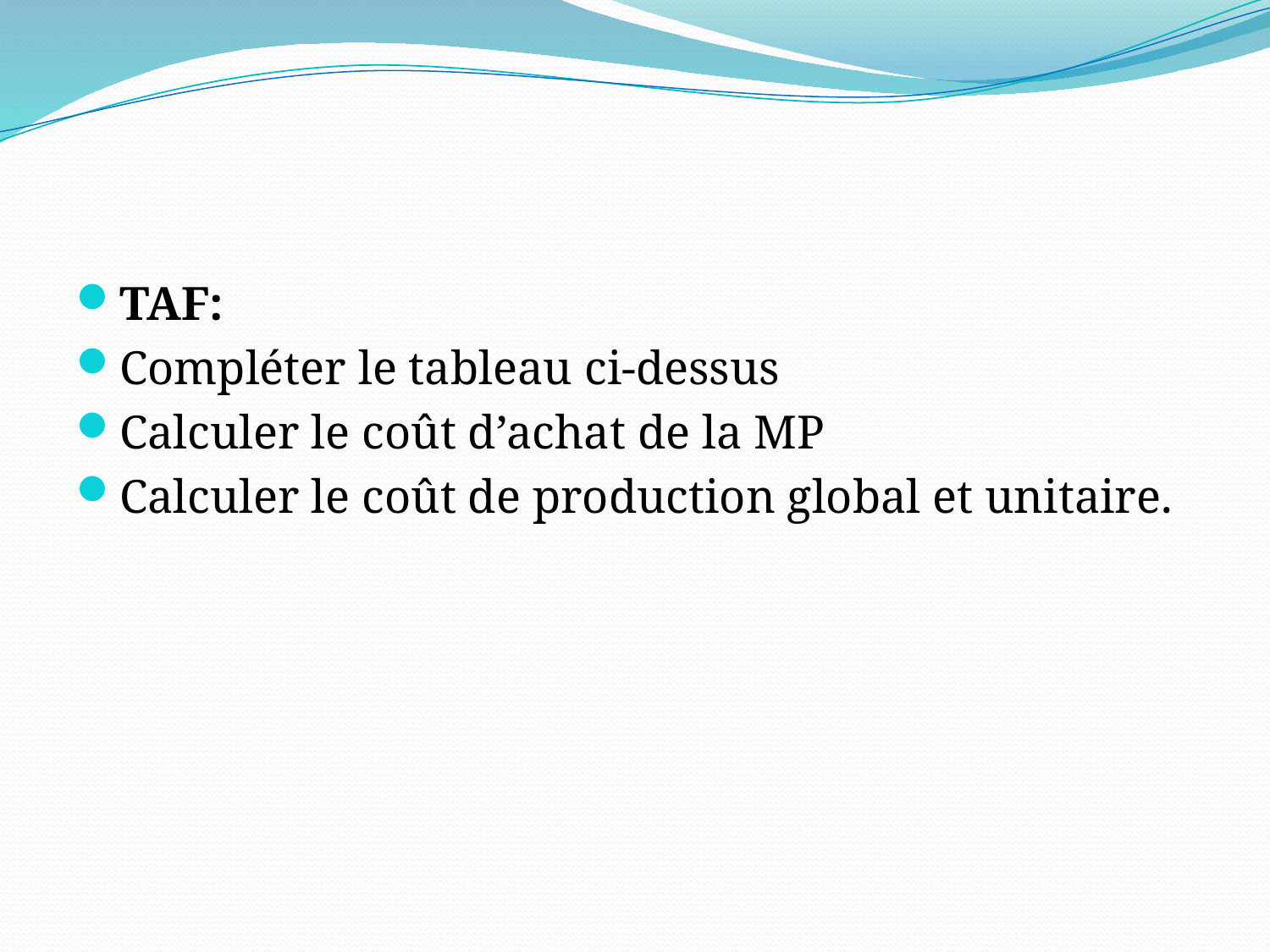

#
TAF:
Compléter le tableau ci-dessus
Calculer le coût d’achat de la MP
Calculer le coût de production global et unitaire.